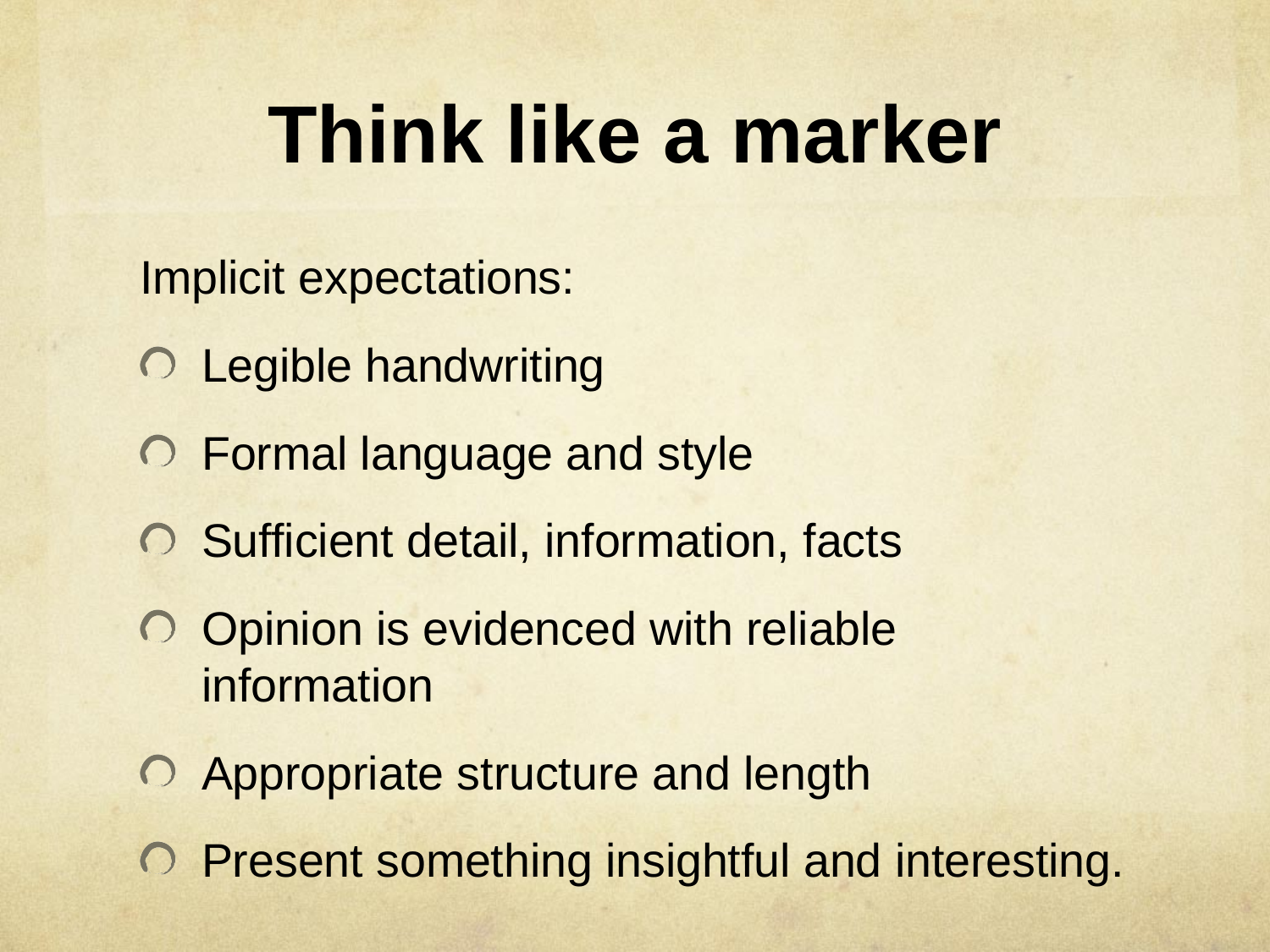

# Think like a marker
Implicit expectations:
Legible handwriting
Formal language and style
Sufficient detail, information, facts
Opinion is evidenced with reliable information
Appropriate structure and length
Present something insightful and interesting.